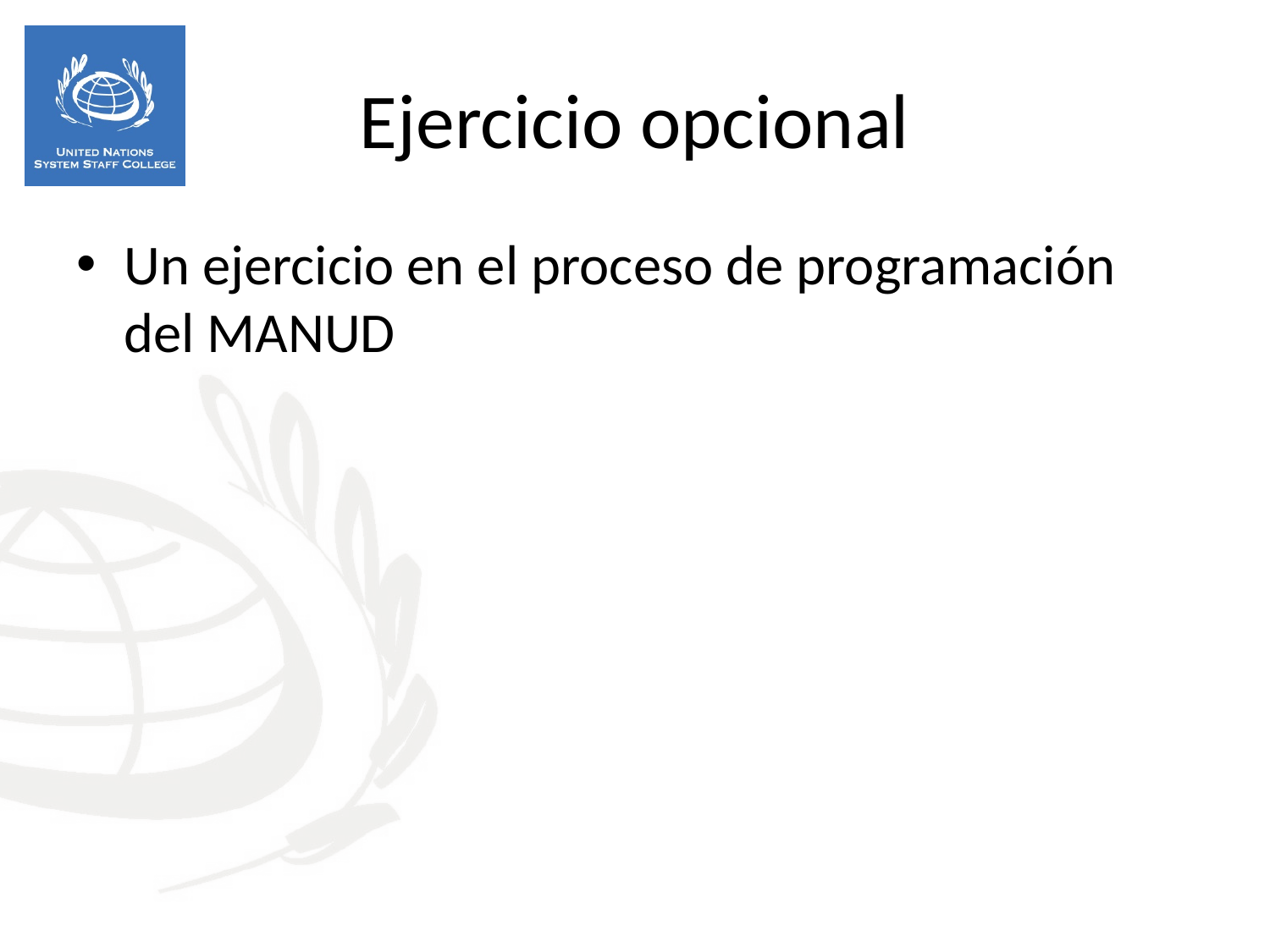

Ejercicio opcional
Un ejercicio en el proceso de programación del MANUD